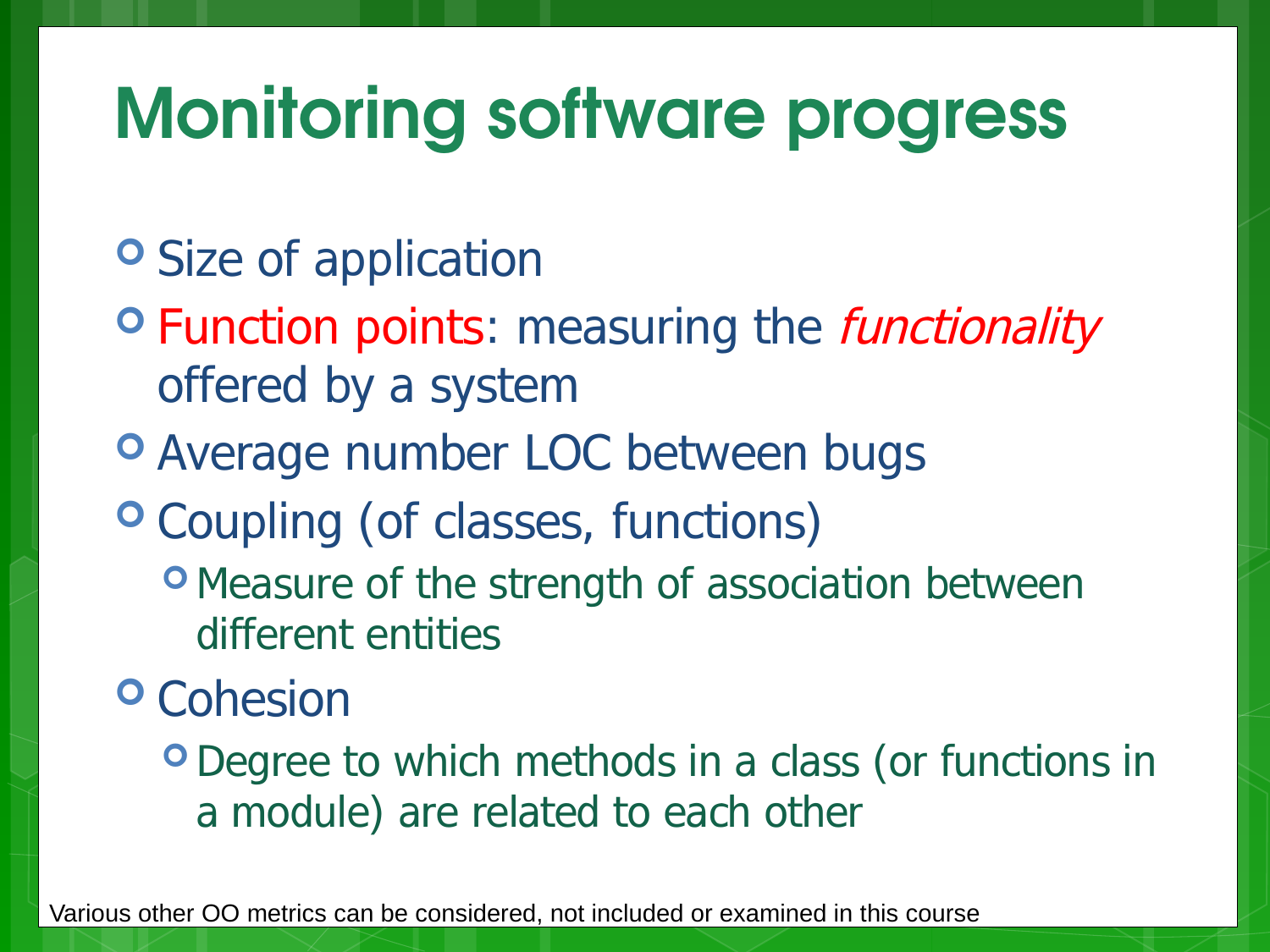

# Monitoring software progress
Size of application
Function points: measuring the functionality offered by a system
Average number LOC between bugs
Coupling (of classes, functions)
Measure of the strength of association between different entities
Cohesion
Degree to which methods in a class (or functions in a module) are related to each other

Various other OO metrics can be considered, not included or examined in this course